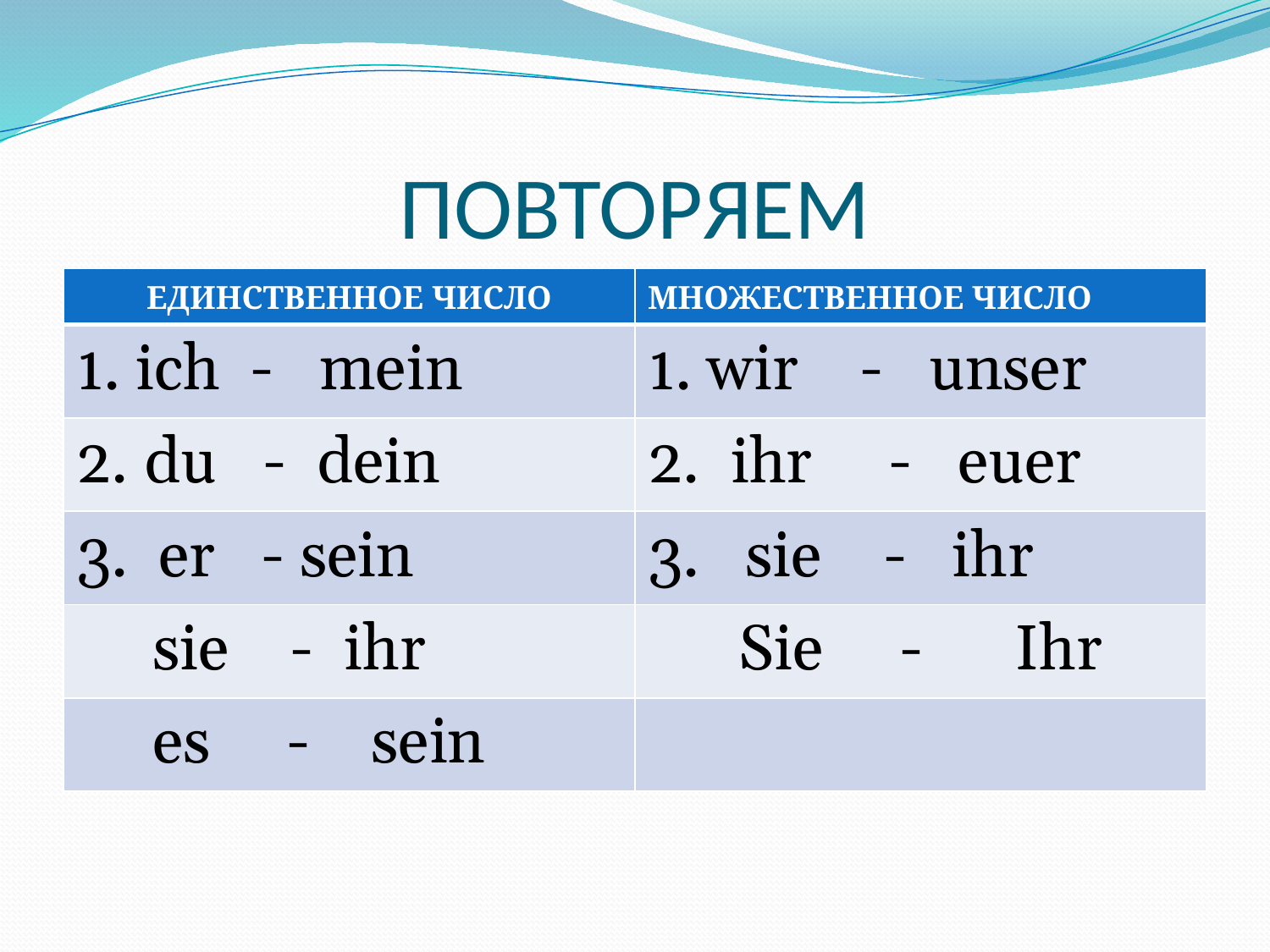

# ПОВТОРЯЕМ
| ЕДИНСТВЕННОЕ ЧИСЛО | МНОЖЕСТВЕННОЕ ЧИСЛО |
| --- | --- |
| 1. ich - mein | 1. wir - unser |
| 2. du - dein | 2. ihr - euer |
| 3. er - sein | 3. sie - ihr |
| sie - ihr | Sie - Ihr |
| es - sein |  |